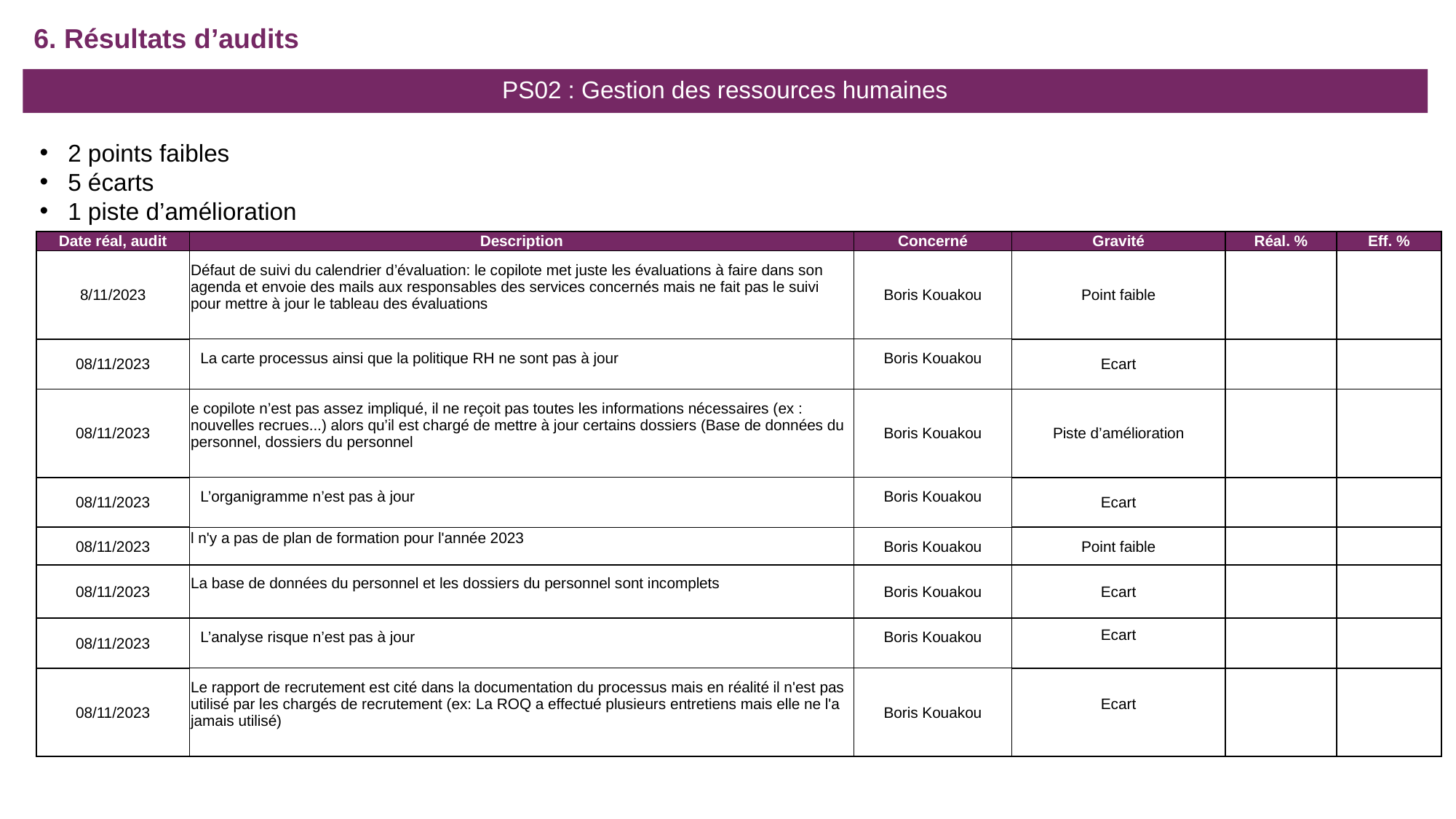

6. Résultats d’audits
PS02 : Gestion des ressources humaines
2 points faibles
5 écarts
1 piste d’amélioration
| Date réal, audit | Description | Concerné | Gravité | Réal. % | Eff. % |
| --- | --- | --- | --- | --- | --- |
| 8/11/2023 | Défaut de suivi du calendrier d’évaluation: le copilote met juste les évaluations à faire dans son agenda et envoie des mails aux responsables des services concernés mais ne fait pas le suivi pour mettre à jour le tableau des évaluations | Boris Kouakou | Point faible |  |  |
| 08/11/2023 | La carte processus ainsi que la politique RH ne sont pas à jour | Boris Kouakou | Ecart |  |  |
| 08/11/2023 | e copilote n’est pas assez impliqué, il ne reçoit pas toutes les informations nécessaires (ex : nouvelles recrues...) alors qu’il est chargé de mettre à jour certains dossiers (Base de données du personnel, dossiers du personnel | Boris Kouakou | Piste d’amélioration |  |  |
| 08/11/2023 | L’organigramme n’est pas à jour | Boris Kouakou | Ecart |  |  |
| 08/11/2023 | l n'y a pas de plan de formation pour l'année 2023 | Boris Kouakou | Point faible |  |  |
| 08/11/2023 | La base de données du personnel et les dossiers du personnel sont incomplets | Boris Kouakou | Ecart |  |  |
| 08/11/2023 | L’analyse risque n’est pas à jour | Boris Kouakou | Ecart |  |  |
| 08/11/2023 | Le rapport de recrutement est cité dans la documentation du processus mais en réalité il n'est pas utilisé par les chargés de recrutement (ex: La ROQ a effectué plusieurs entretiens mais elle ne l'a jamais utilisé) | Boris Kouakou | Ecart |  |  |